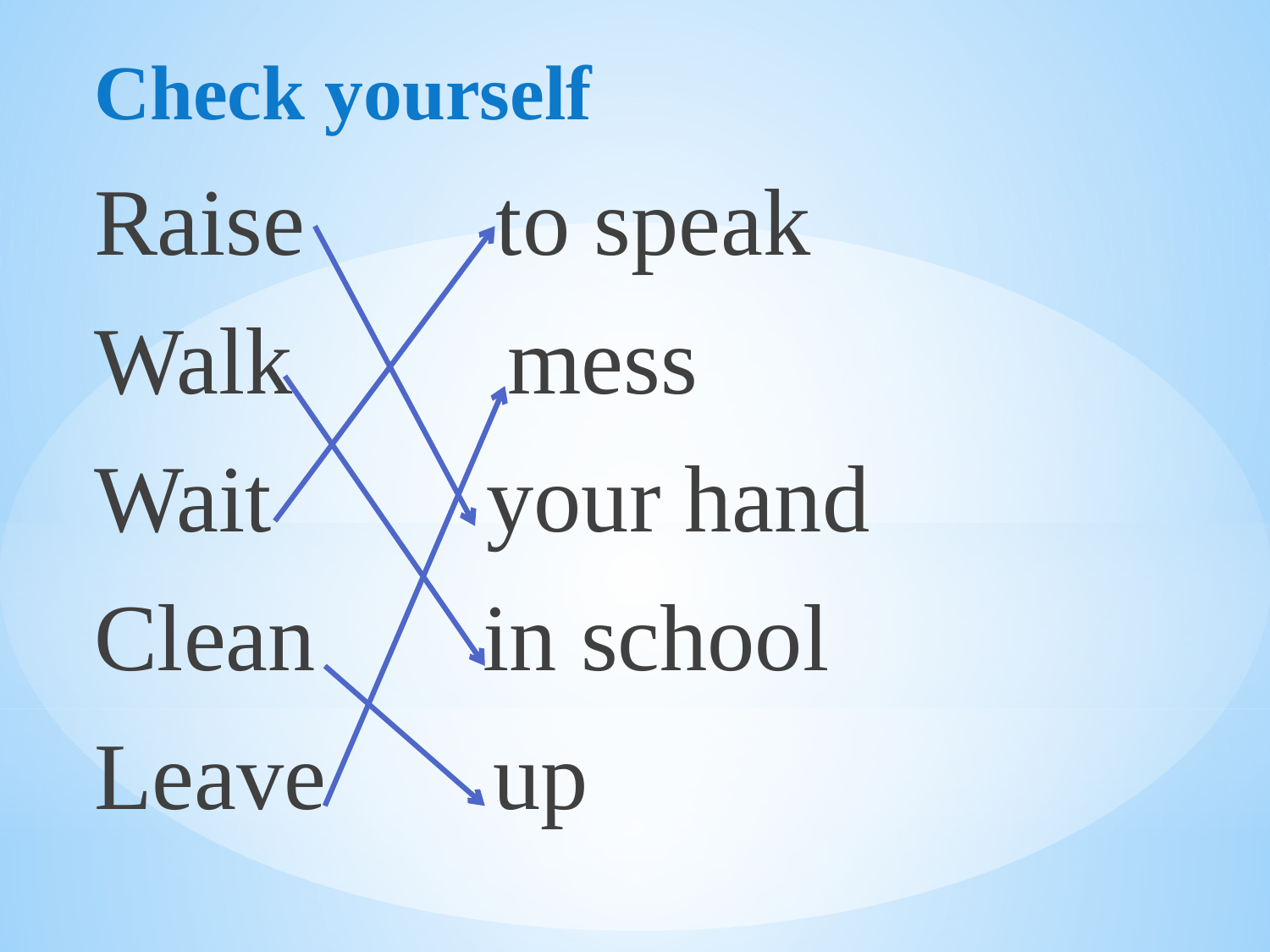

Check yourself
Raise        to speak
Walk         mess
Wait         your hand
Clean       in school
Leave       up